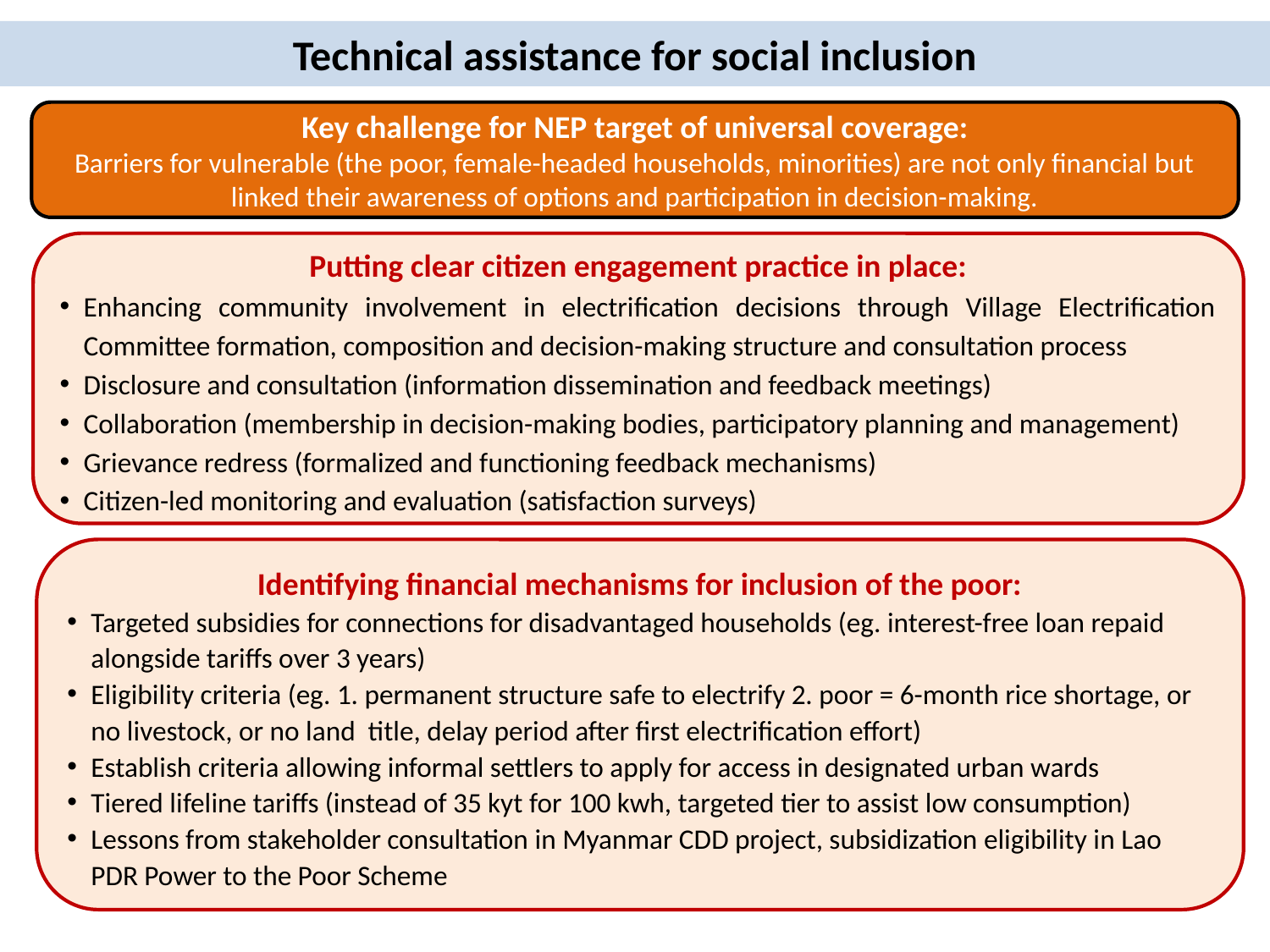

Technical assistance for social inclusion
Key challenge for NEP target of universal coverage:
Barriers for vulnerable (the poor, female-headed households, minorities) are not only financial but linked their awareness of options and participation in decision-making.
Putting clear citizen engagement practice in place:
Enhancing community involvement in electrification decisions through Village Electrification Committee formation, composition and decision-making structure and consultation process
Disclosure and consultation (information dissemination and feedback meetings)
Collaboration (membership in decision-making bodies, participatory planning and management)
Grievance redress (formalized and functioning feedback mechanisms)
Citizen-led monitoring and evaluation (satisfaction surveys)
Identifying financial mechanisms for inclusion of the poor:
Targeted subsidies for connections for disadvantaged households (eg. interest-free loan repaid alongside tariffs over 3 years)
Eligibility criteria (eg. 1. permanent structure safe to electrify 2. poor = 6-month rice shortage, or no livestock, or no land  title, delay period after first electrification effort)
Establish criteria allowing informal settlers to apply for access in designated urban wards
Tiered lifeline tariffs (instead of 35 kyt for 100 kwh, targeted tier to assist low consumption)
Lessons from stakeholder consultation in Myanmar CDD project, subsidization eligibility in Lao PDR Power to the Poor Scheme